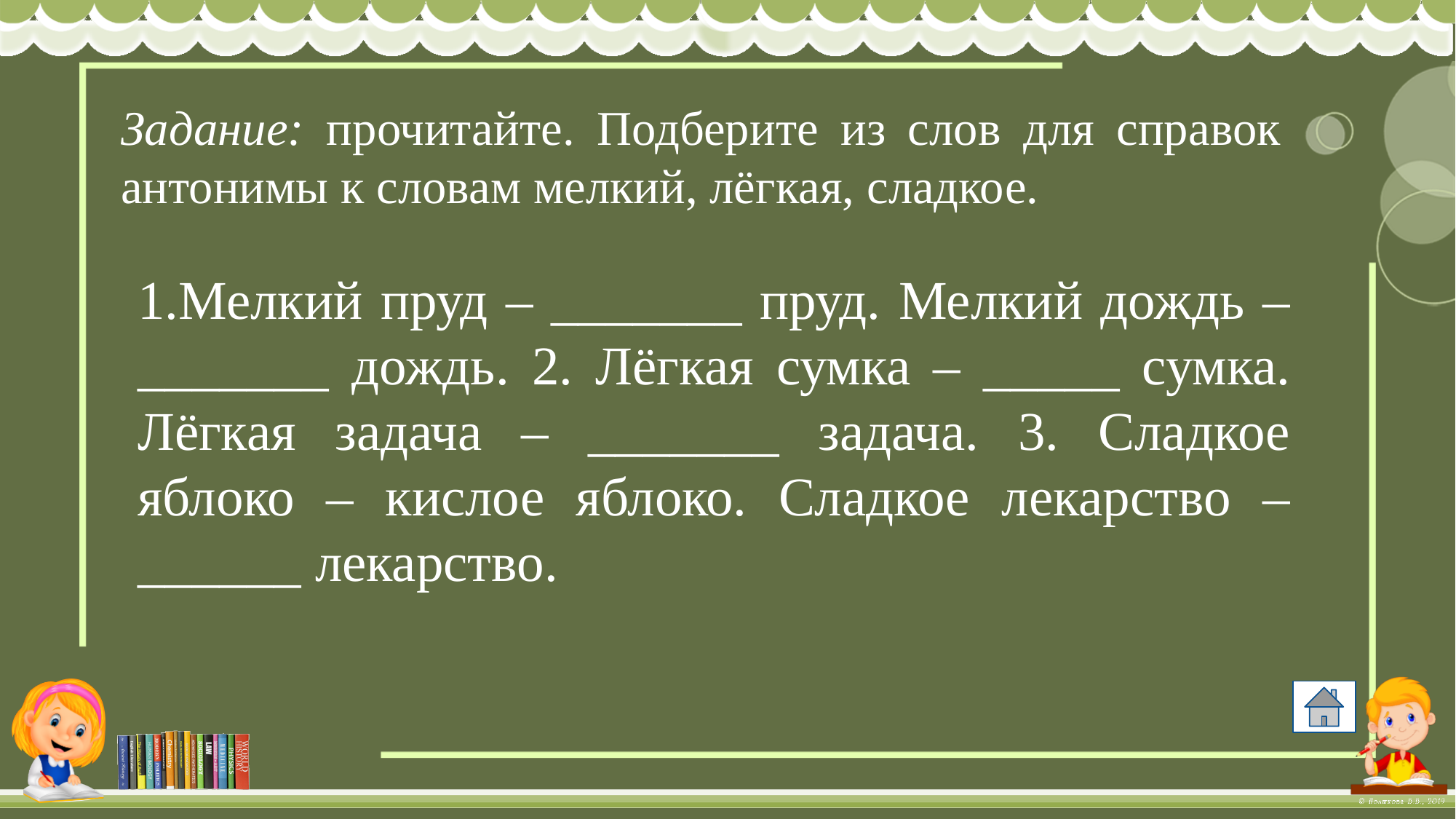

Задание: прочитайте. Подберите из слов для справок антонимы к словам мелкий, лёгкая, сладкое.
1.Мелкий пруд – _______ пруд. Мелкий дождь – _______ дождь. 2. Лёгкая сумка – _____ сумка. Лёгкая задача – _______ задача. 3. Сладкое яблоко – кислое яблоко. Сладкое лекарство – ______ лекарство.